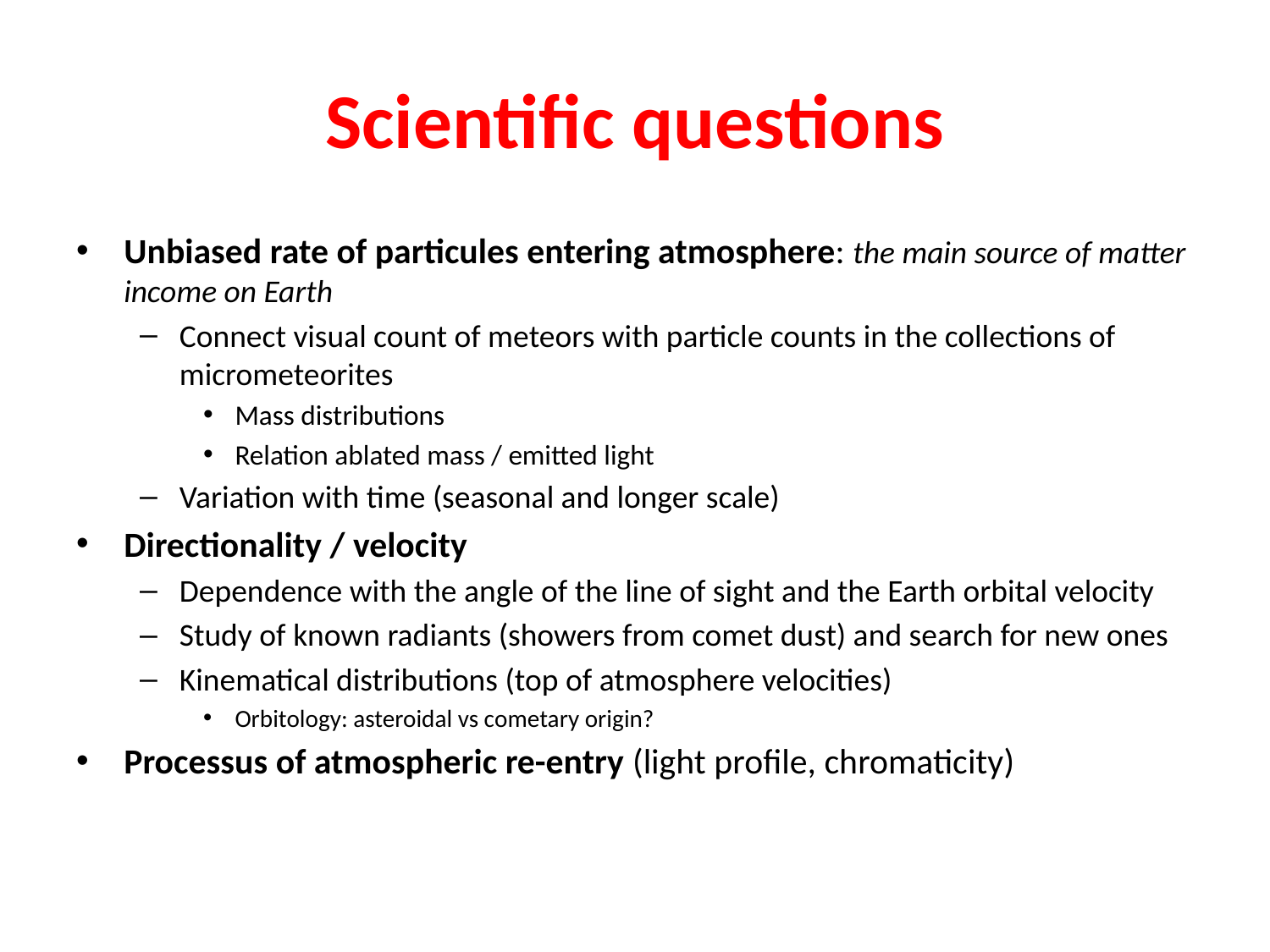

# Scientific questions
Unbiased rate of particules entering atmosphere: the main source of matter income on Earth
Connect visual count of meteors with particle counts in the collections of micrometeorites
Mass distributions
Relation ablated mass / emitted light
Variation with time (seasonal and longer scale)
Directionality / velocity
Dependence with the angle of the line of sight and the Earth orbital velocity
Study of known radiants (showers from comet dust) and search for new ones
Kinematical distributions (top of atmosphere velocities)
Orbitology: asteroidal vs cometary origin?
Processus of atmospheric re-entry (light profile, chromaticity)